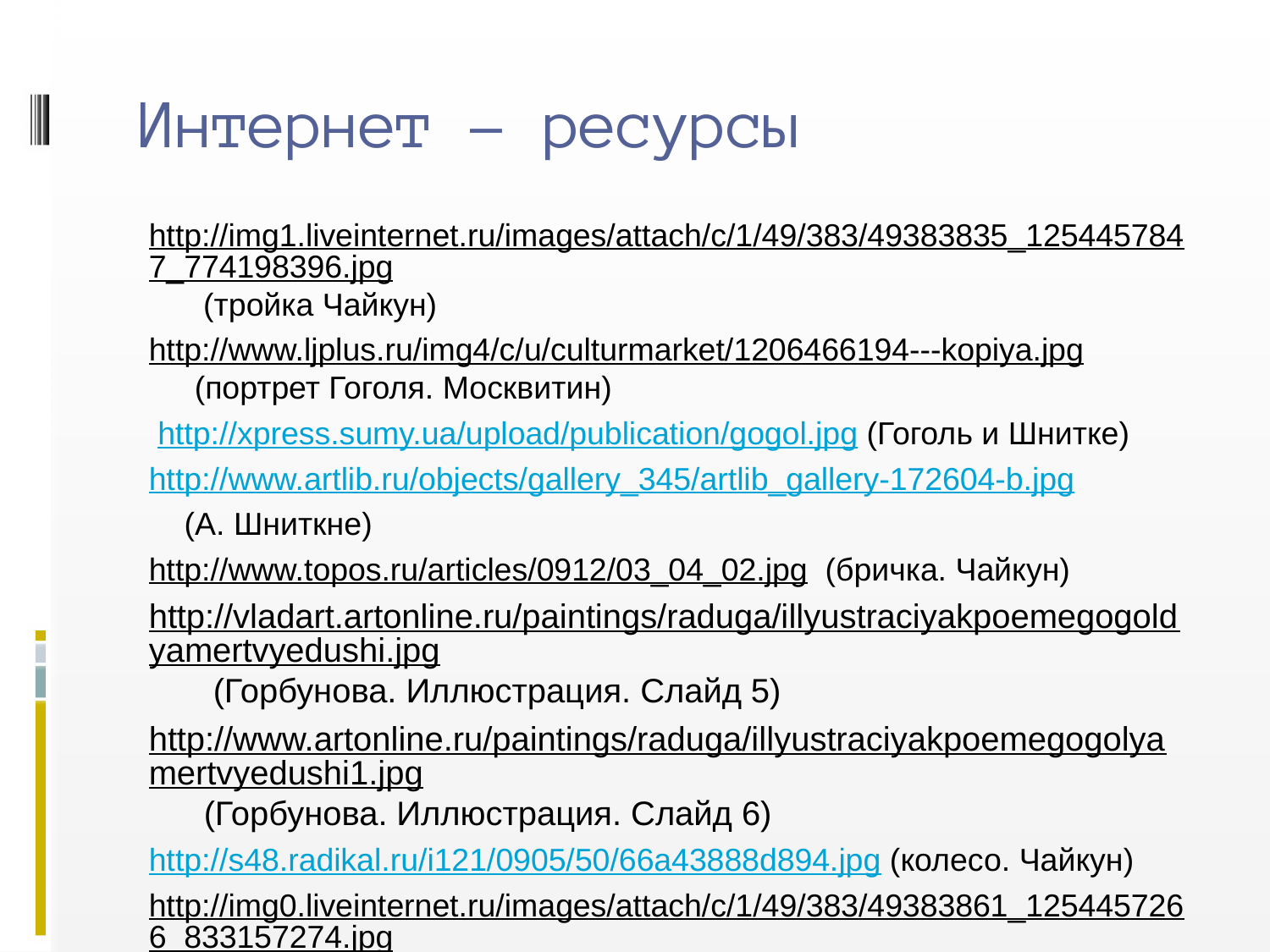

# Интернет - ресурсы
http://img1.liveinternet.ru/images/attach/c/1/49/383/49383835_1254457847_774198396.jpg (тройка Чайкун)
http://www.ljplus.ru/img4/c/u/culturmarket/1206466194---kopiya.jpg (портрет Гоголя. Москвитин)
 http://xpress.sumy.ua/upload/publication/gogol.jpg (Гоголь и Шнитке)
http://www.artlib.ru/objects/gallery_345/artlib_gallery-172604-b.jpg
    (А. Шниткне)
http://www.topos.ru/articles/0912/03_04_02.jpg  (бричка. Чайкун)
http://vladart.artonline.ru/paintings/raduga/illyustraciyakpoemegogoldyamertvyedushi.jpg  (Горбунова. Иллюстрация. Слайд 5)
http://www.artonline.ru/paintings/raduga/illyustraciyakpoemegogolyamertvyedushi1.jpg (Горбунова. Иллюстрация. Слайд 6)
http://s48.radikal.ru/i121/0905/50/66a43888d894.jpg (колесо. Чайкун)
http://img0.liveinternet.ru/images/attach/c/1/49/383/49383861_1254457266_833157274.jpg (Чичиков)